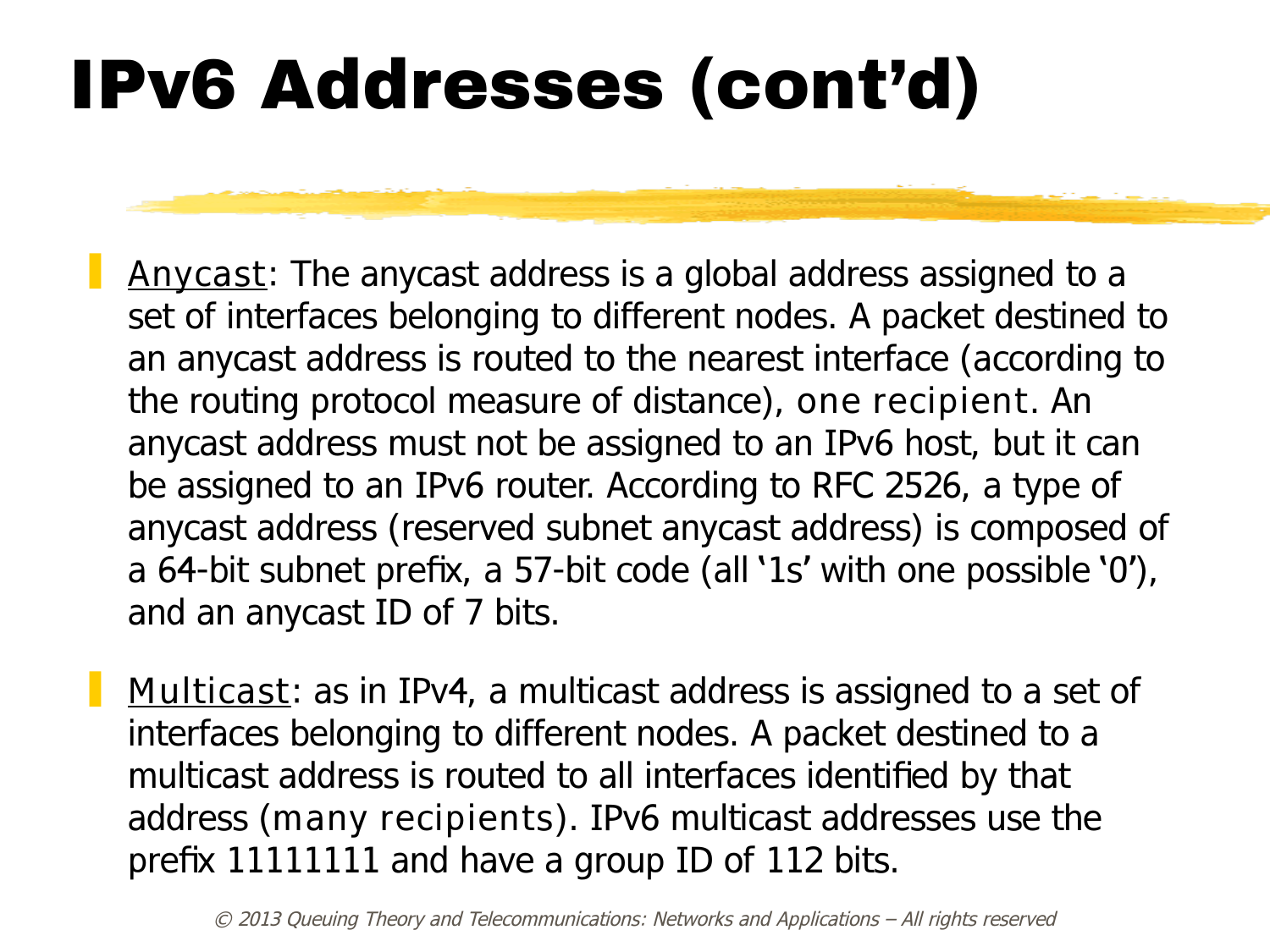

# IPv6 Addresses (cont’d)
Anycast: The anycast address is a global address assigned to a set of interfaces belonging to different nodes. A packet destined to an anycast address is routed to the nearest interface (according to the routing protocol measure of distance), one recipient. An anycast address must not be assigned to an IPv6 host, but it can be assigned to an IPv6 router. According to RFC 2526, a type of anycast address (reserved subnet anycast address) is composed of a 64-bit subnet prefix, a 57-bit code (all ‘1s’ with one possible ‘0’), and an anycast ID of 7 bits.

Multicast: as in IPv4, a multicast address is assigned to a set of interfaces belonging to different nodes. A packet destined to a multicast address is routed to all interfaces identified by that address (many recipients). IPv6 multicast addresses use the prefix 11111111 and have a group ID of 112 bits.

© 2013 Queuing Theory and Telecommunications: Networks and Applications – All rights reserved